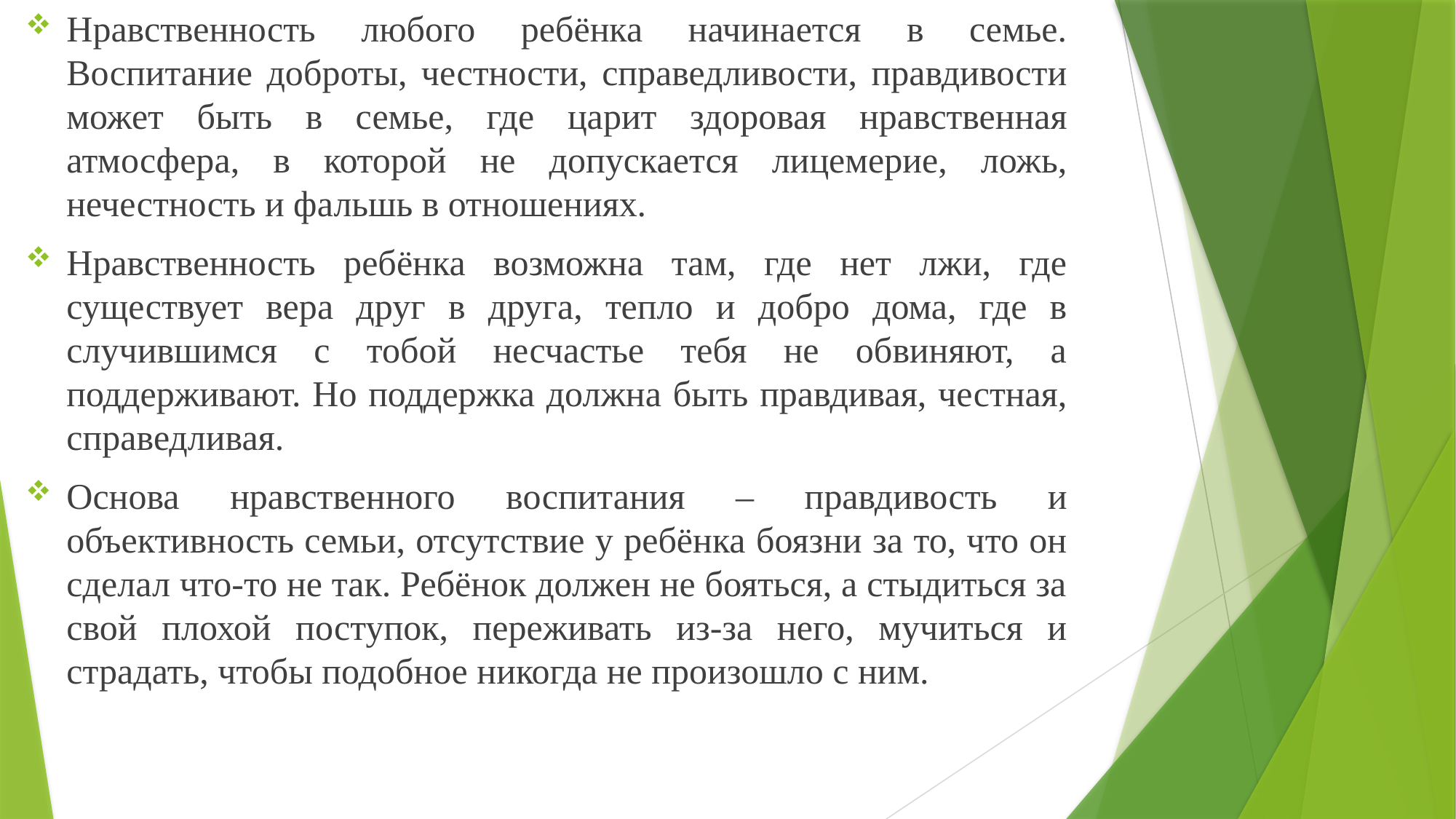

Нравственность любого ребёнка начинается в семье. Воспитание доброты, честности, справедливости, правдивости может быть в семье, где царит здоровая нравственная атмосфера, в которой не допускается лицемерие, ложь, нечестность и фальшь в отношениях.
Нравственность ребёнка возможна там, где нет лжи, где существует вера друг в друга, тепло и добро дома, где в случившимся с тобой несчастье тебя не обвиняют, а поддерживают. Но поддержка должна быть правдивая, честная, справедливая.
Основа нравственного воспитания – правдивость и объективность семьи, отсутствие у ребёнка боязни за то, что он сделал что-то не так. Ребёнок должен не бояться, а стыдиться за свой плохой поступок, переживать из-за него, мучиться и страдать, чтобы подобное никогда не произошло с ним.